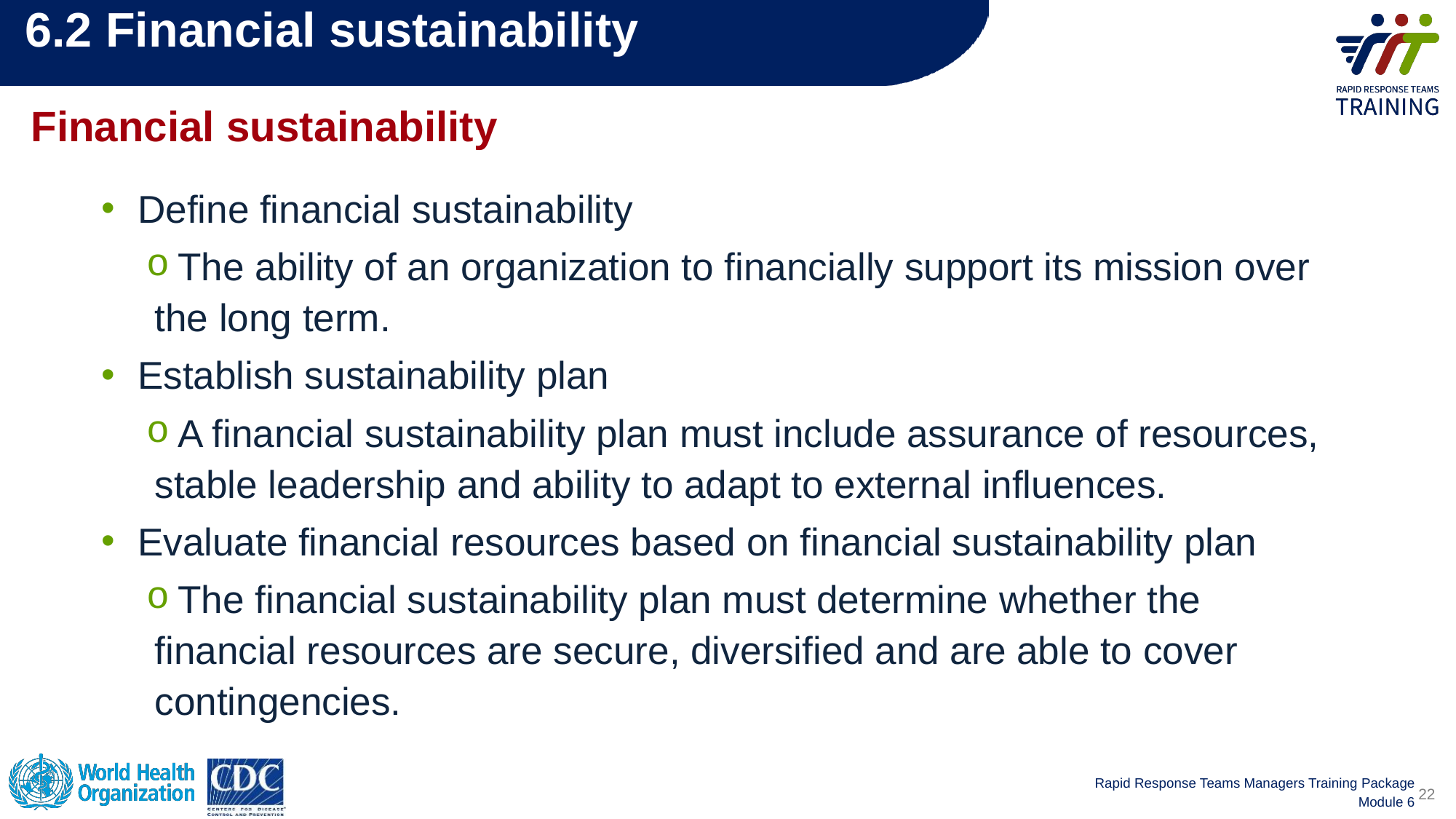

6.2 Financial sustainability​
# Financial sustainability
Define financial sustainability
 The ability of an organization to financially support its mission over the long term.
Establish sustainability plan
 A financial sustainability plan must include assurance of resources, stable leadership and ability to adapt to external influences.
Evaluate financial resources based on financial sustainability plan
 The financial sustainability plan must determine whether the financial resources are secure, diversified and are able to cover contingencies.

22